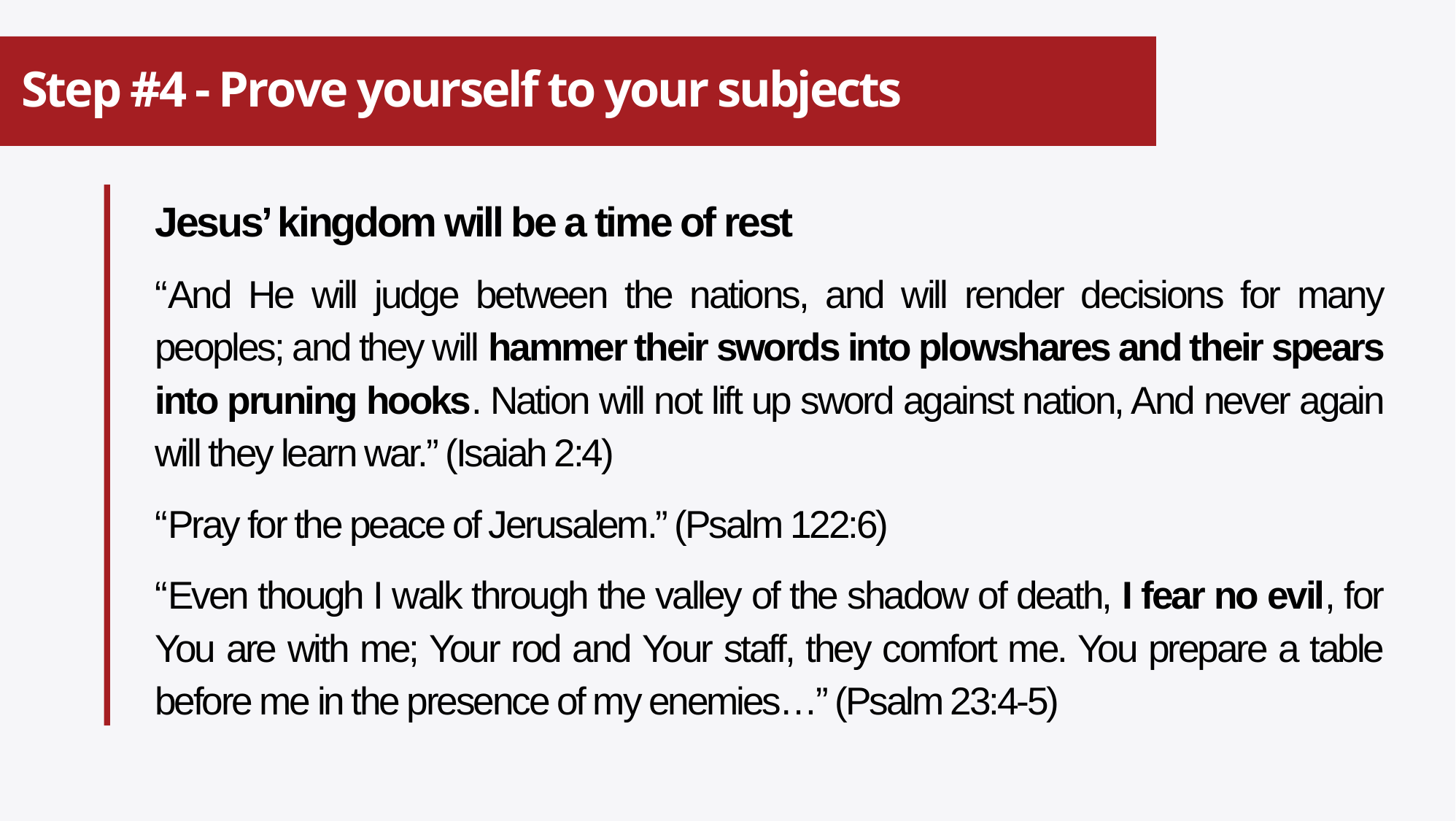

# Step #4 - Prove yourself to your subjects
Jesus’ kingdom will be a time of rest
“And He will judge between the nations, and will render decisions for many peoples; and they will hammer their swords into plowshares and their spears into pruning hooks. Nation will not lift up sword against nation, And never again will they learn war.” (Isaiah 2:4)
“Pray for the peace of Jerusalem.” (Psalm 122:6)
“Even though I walk through the valley of the shadow of death, I fear no evil, for You are with me; Your rod and Your staff, they comfort me. You prepare a table before me in the presence of my enemies…” (Psalm 23:4-5)